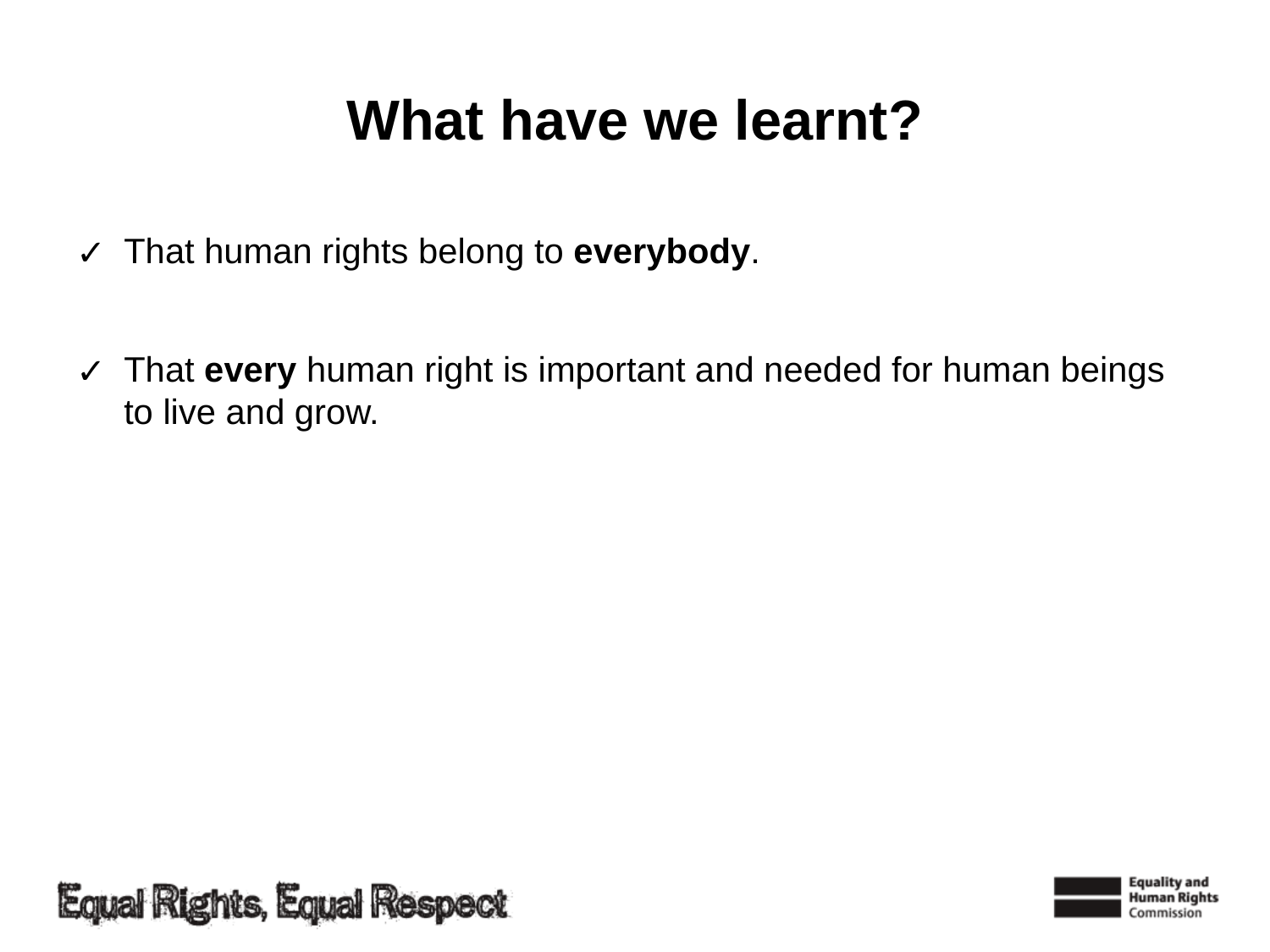

# What have we learnt?
That human rights belong to everybody.

That every human right is important and needed for human beings to live and grow.